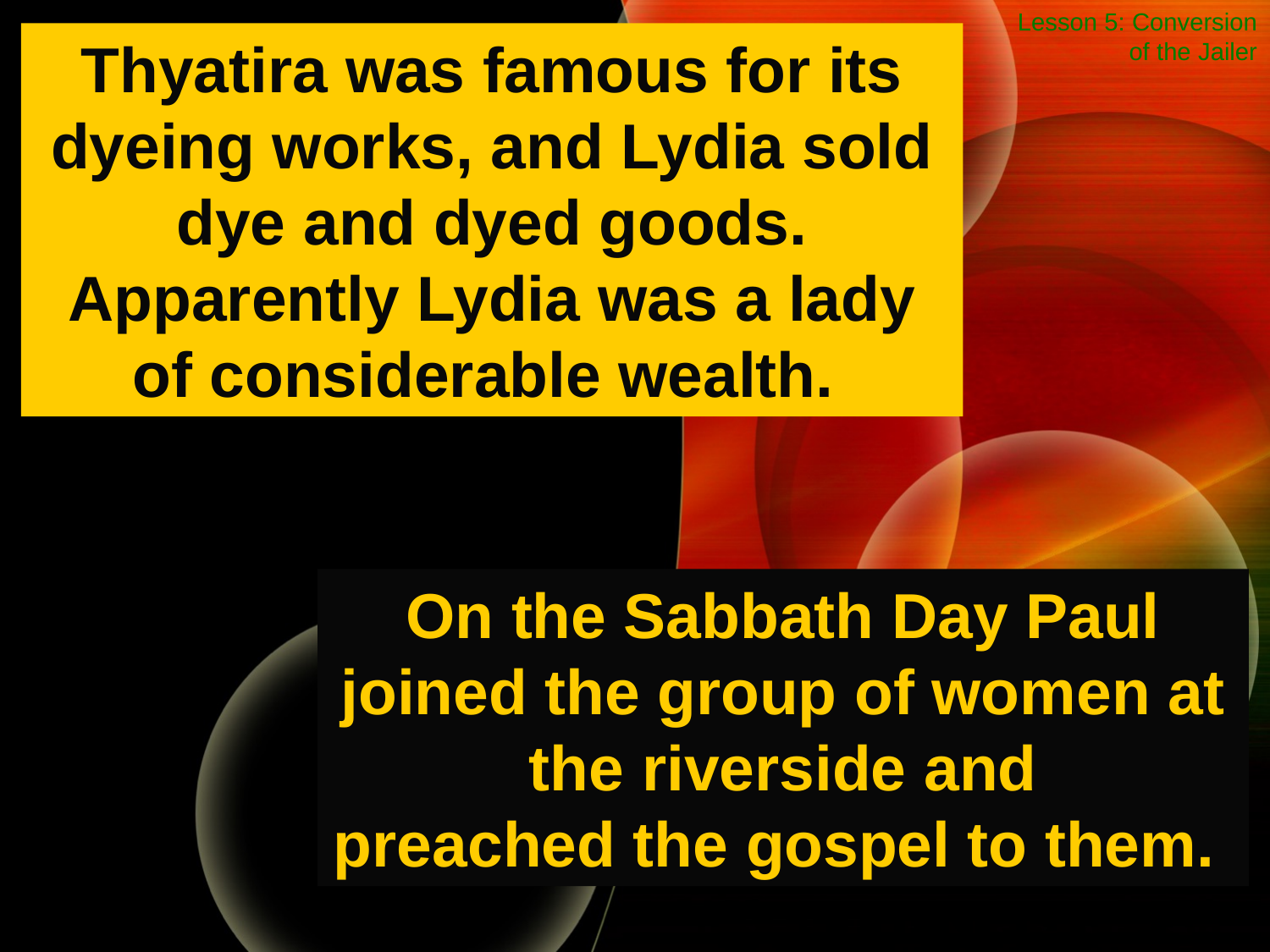

Lesson 5: Conversion of the Jailer
Thyatira was famous for its dyeing works, and Lydia sold dye and dyed goods.
Apparently Lydia was a lady of considerable wealth.
On the Sabbath Day Paul joined the group of women at the riverside and
preached the gospel to them.